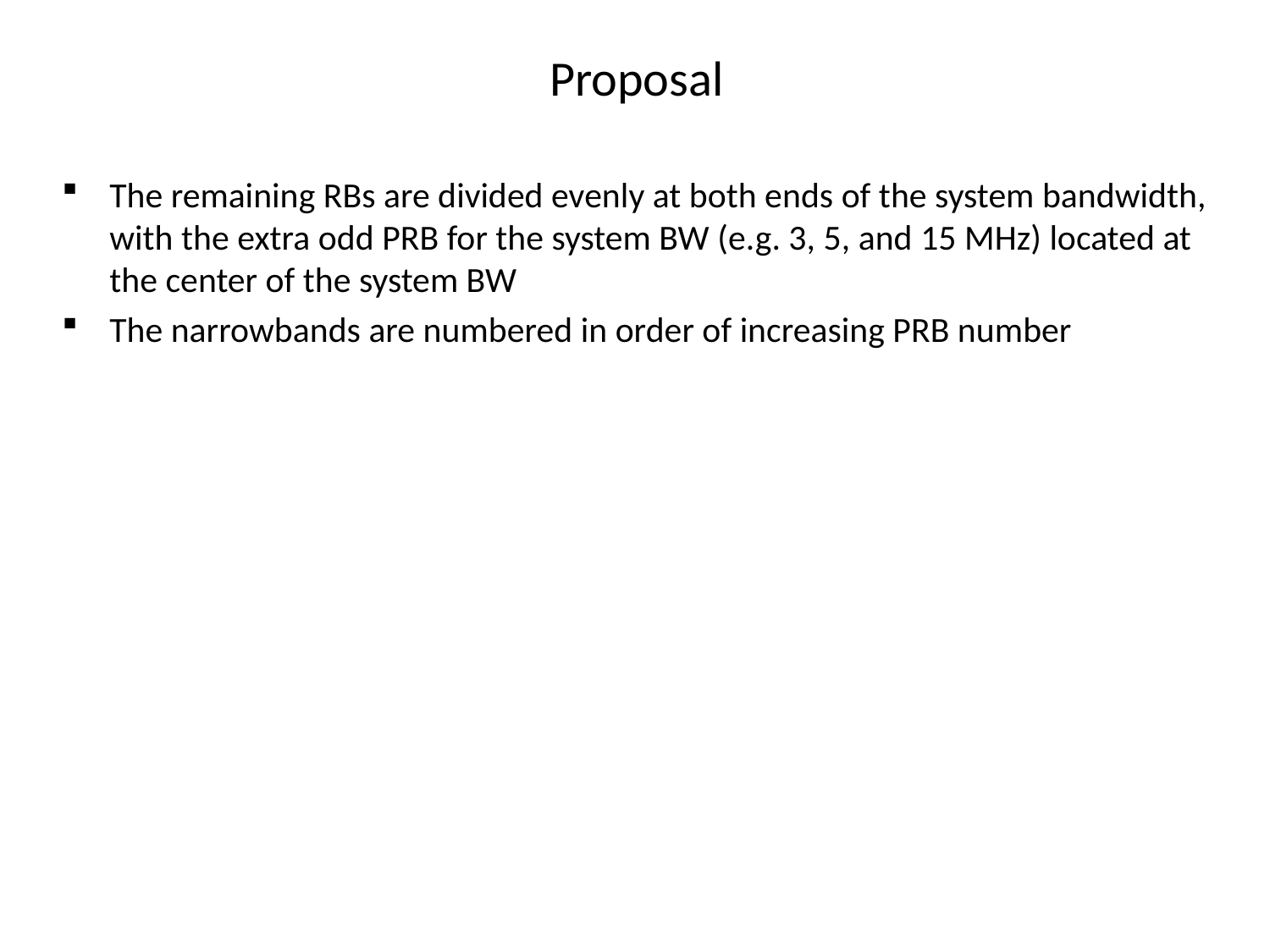

# Proposal
The remaining RBs are divided evenly at both ends of the system bandwidth, with the extra odd PRB for the system BW (e.g. 3, 5, and 15 MHz) located at the center of the system BW
The narrowbands are numbered in order of increasing PRB number